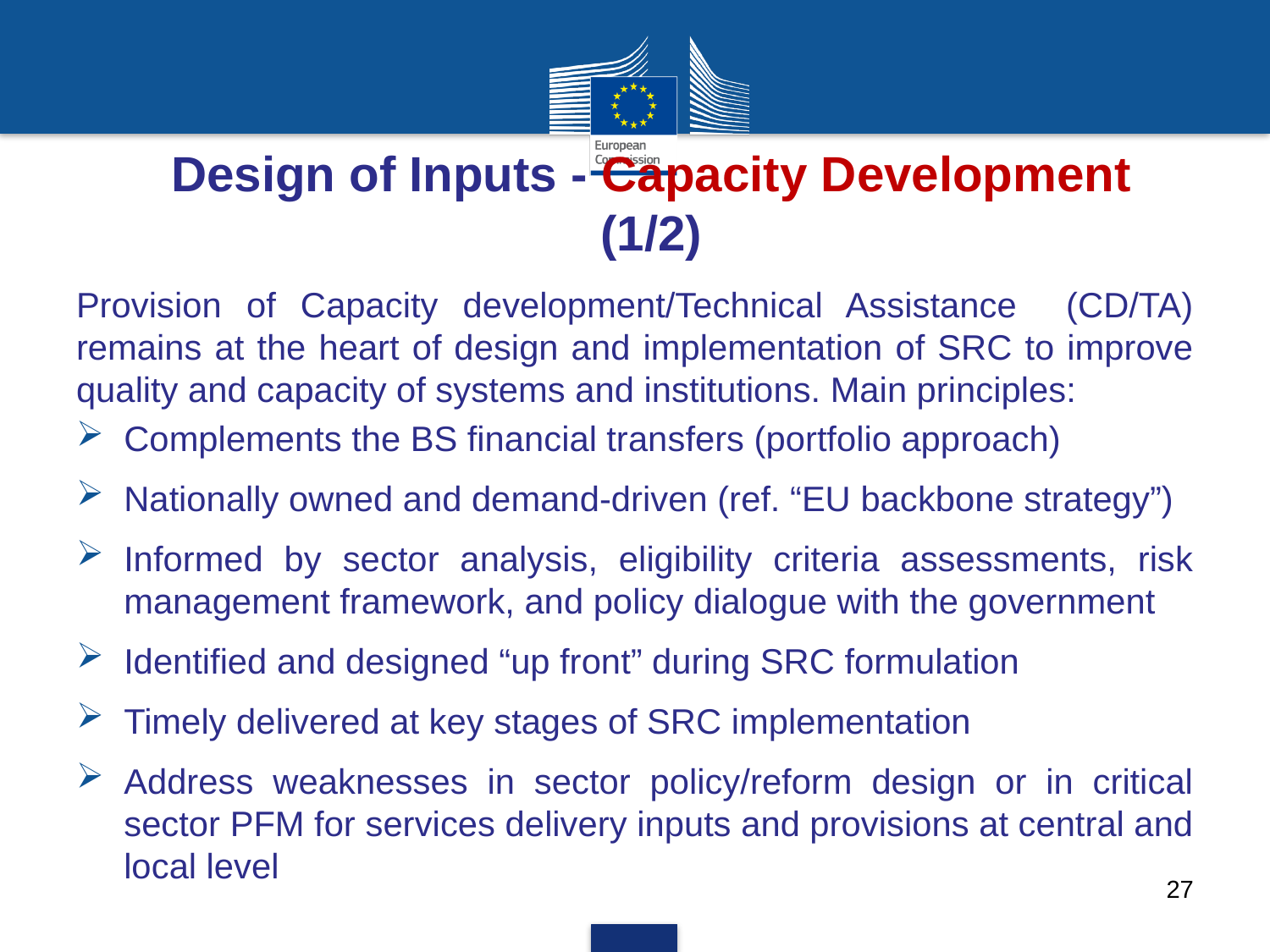

# Design of Inputs - Capacity Development (1/2)
Provision of Capacity development/Technical Assistance  (CD/TA) remains at the heart of design and implementation of SRC to improve quality and capacity of systems and institutions. Main principles:
Complements the BS financial transfers (portfolio approach)
Nationally owned and demand-driven (ref. “EU backbone strategy”)
Informed by sector analysis, eligibility criteria assessments, risk management framework, and policy dialogue with the government
Identified and designed “up front” during SRC formulation
Timely delivered at key stages of SRC implementation
Address weaknesses in sector policy/reform design or in critical sector PFM for services delivery inputs and provisions at central and local level

27